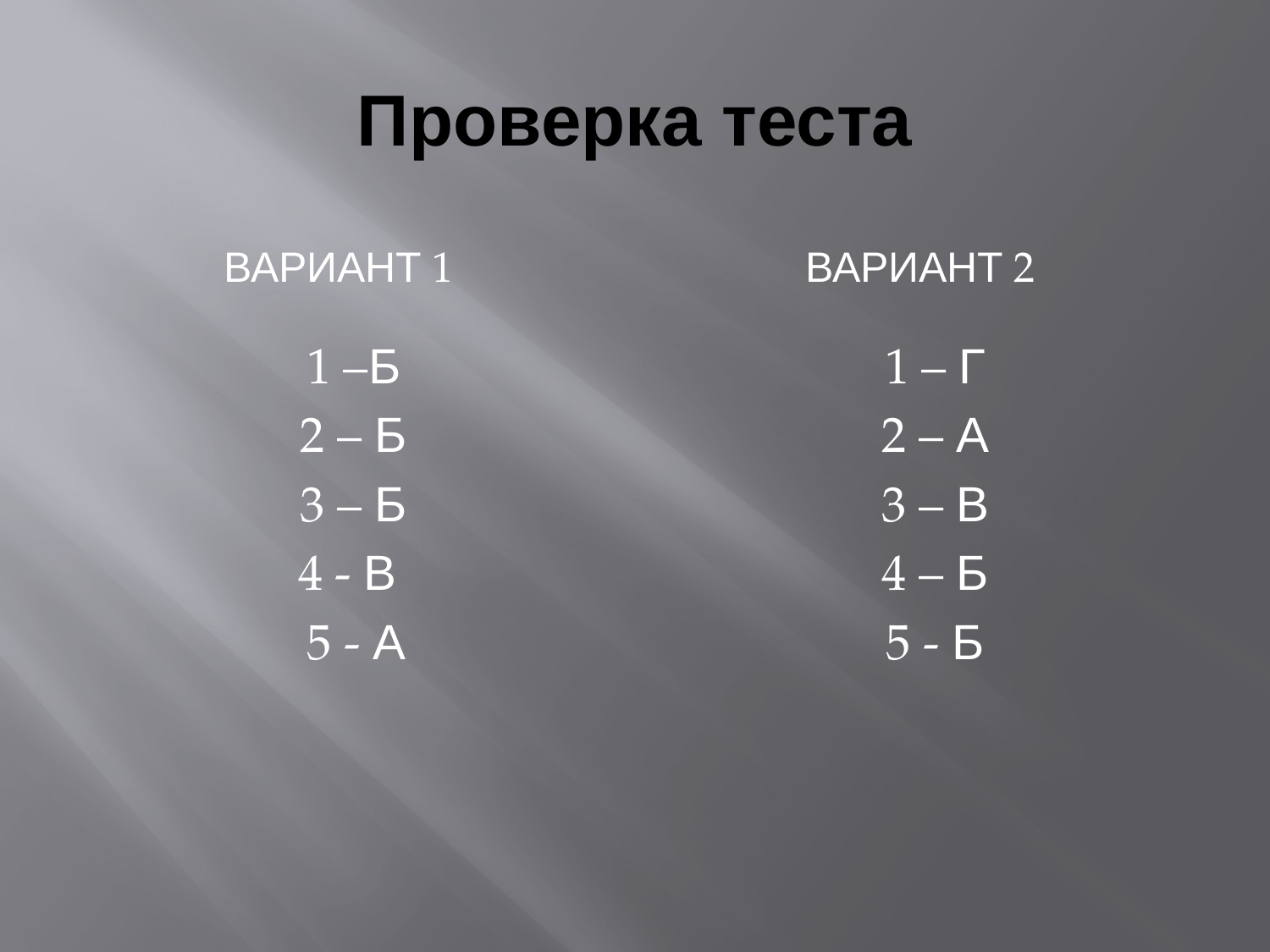

# Проверка теста
Вариант 1
Вариант 2
1 –Б
2 – Б
3 – Б
4 - В
  5 - А
1 – Г
2 – А
3 – В
4 – Б
5 - Б